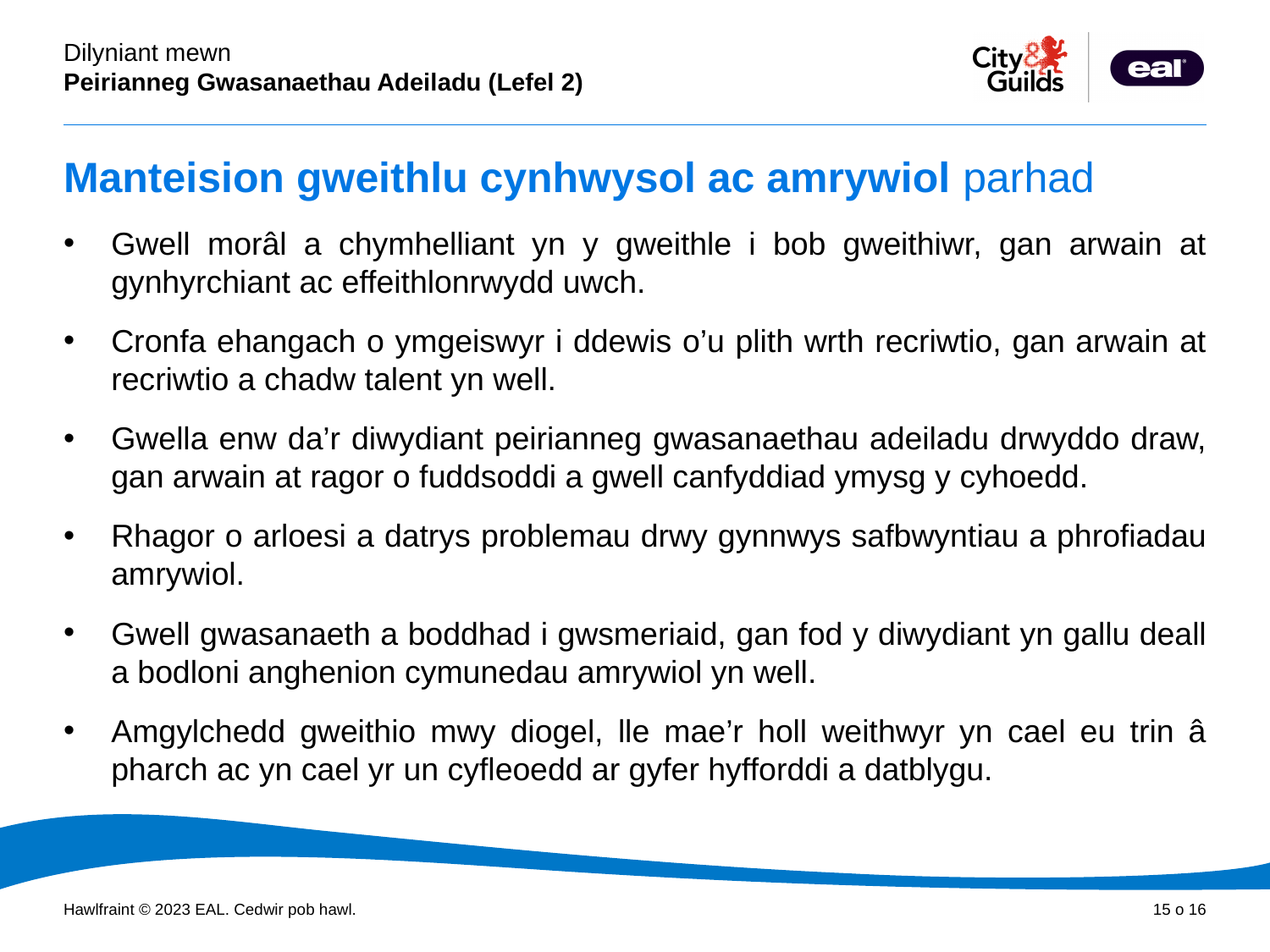

# Manteision gweithlu cynhwysol ac amrywiol parhad
Gwell morâl a chymhelliant yn y gweithle i bob gweithiwr, gan arwain at gynhyrchiant ac effeithlonrwydd uwch.
Cronfa ehangach o ymgeiswyr i ddewis o’u plith wrth recriwtio, gan arwain at recriwtio a chadw talent yn well.
Gwella enw da’r diwydiant peirianneg gwasanaethau adeiladu drwyddo draw, gan arwain at ragor o fuddsoddi a gwell canfyddiad ymysg y cyhoedd.
Rhagor o arloesi a datrys problemau drwy gynnwys safbwyntiau a phrofiadau amrywiol.
Gwell gwasanaeth a boddhad i gwsmeriaid, gan fod y diwydiant yn gallu deall a bodloni anghenion cymunedau amrywiol yn well.
Amgylchedd gweithio mwy diogel, lle mae’r holl weithwyr yn cael eu trin â pharch ac yn cael yr un cyfleoedd ar gyfer hyfforddi a datblygu.